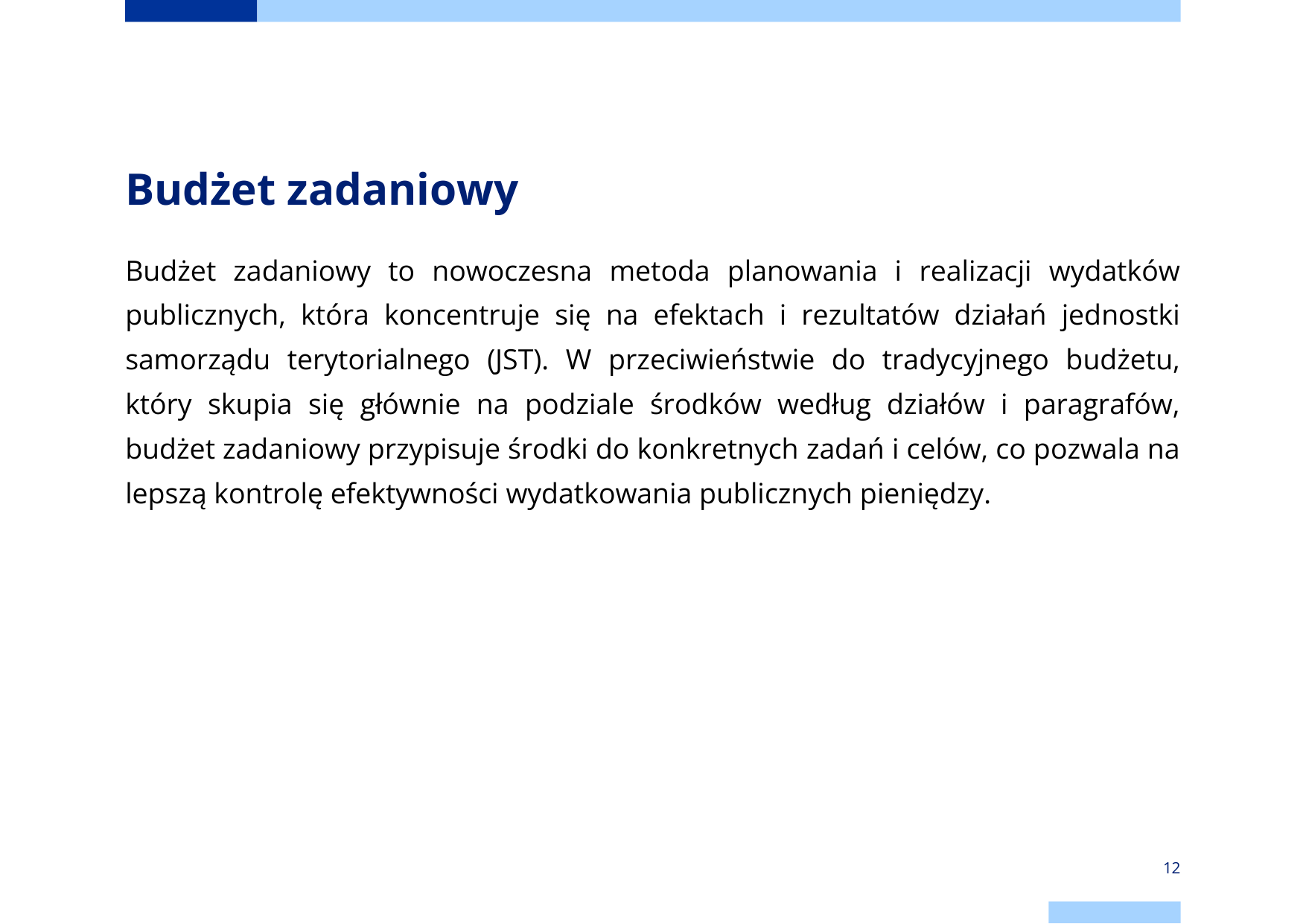

# Budżet zadaniowy
Budżet zadaniowy to nowoczesna metoda planowania i realizacji wydatków publicznych, która koncentruje się na efektach i rezultatów działań jednostki samorządu terytorialnego (JST). W przeciwieństwie do tradycyjnego budżetu, który skupia się głównie na podziale środków według działów i paragrafów, budżet zadaniowy przypisuje środki do konkretnych zadań i celów, co pozwala na lepszą kontrolę efektywności wydatkowania publicznych pieniędzy.
12